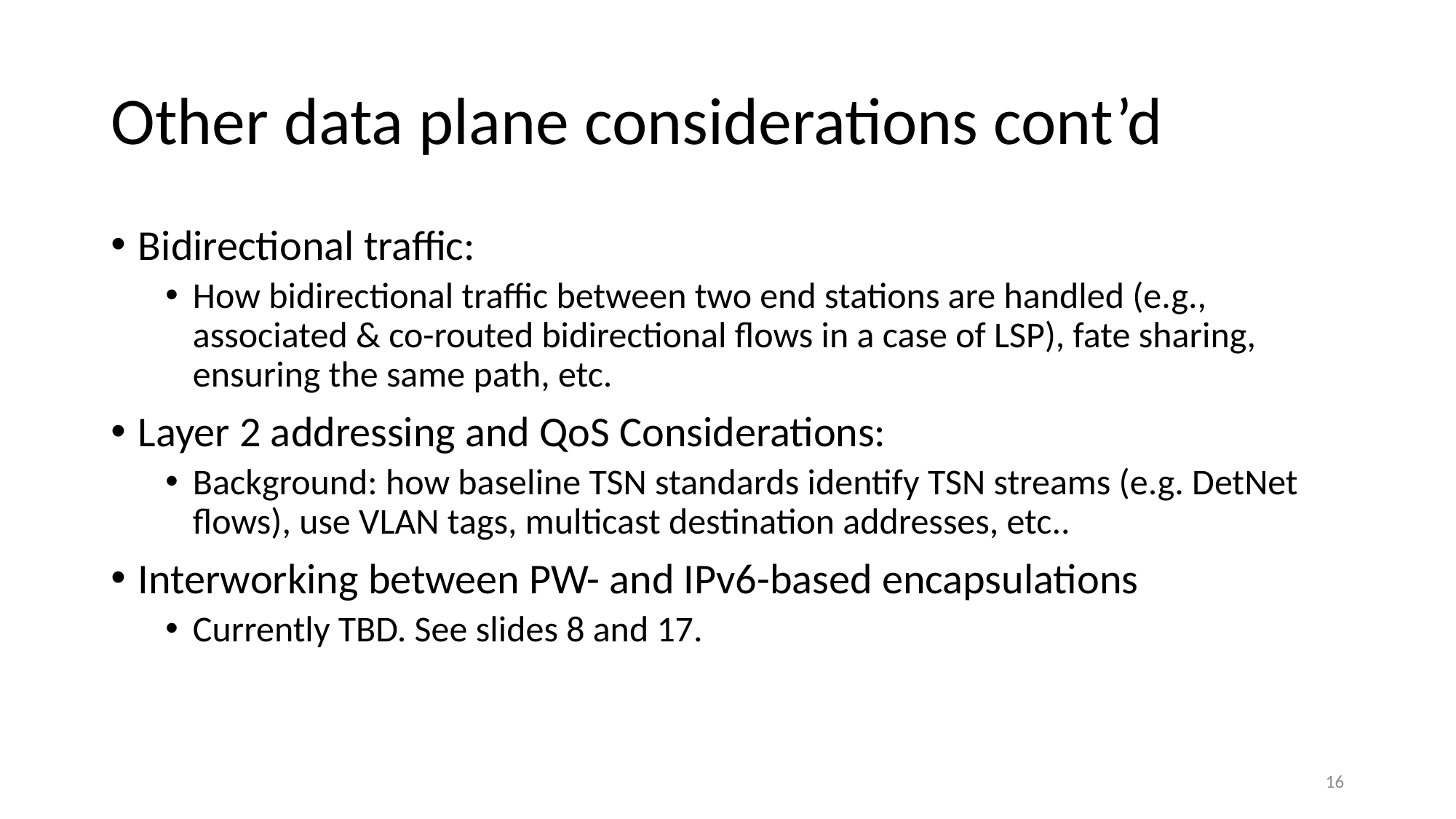

# Other data plane considerations cont’d
Bidirectional traffic:
How bidirectional traffic between two end stations are handled (e.g., associated & co-routed bidirectional flows in a case of LSP), fate sharing, ensuring the same path, etc.
Layer 2 addressing and QoS Considerations:
Background: how baseline TSN standards identify TSN streams (e.g. DetNet flows), use VLAN tags, multicast destination addresses, etc..
Interworking between PW- and IPv6-based encapsulations
Currently TBD. See slides 8 and 17.
16